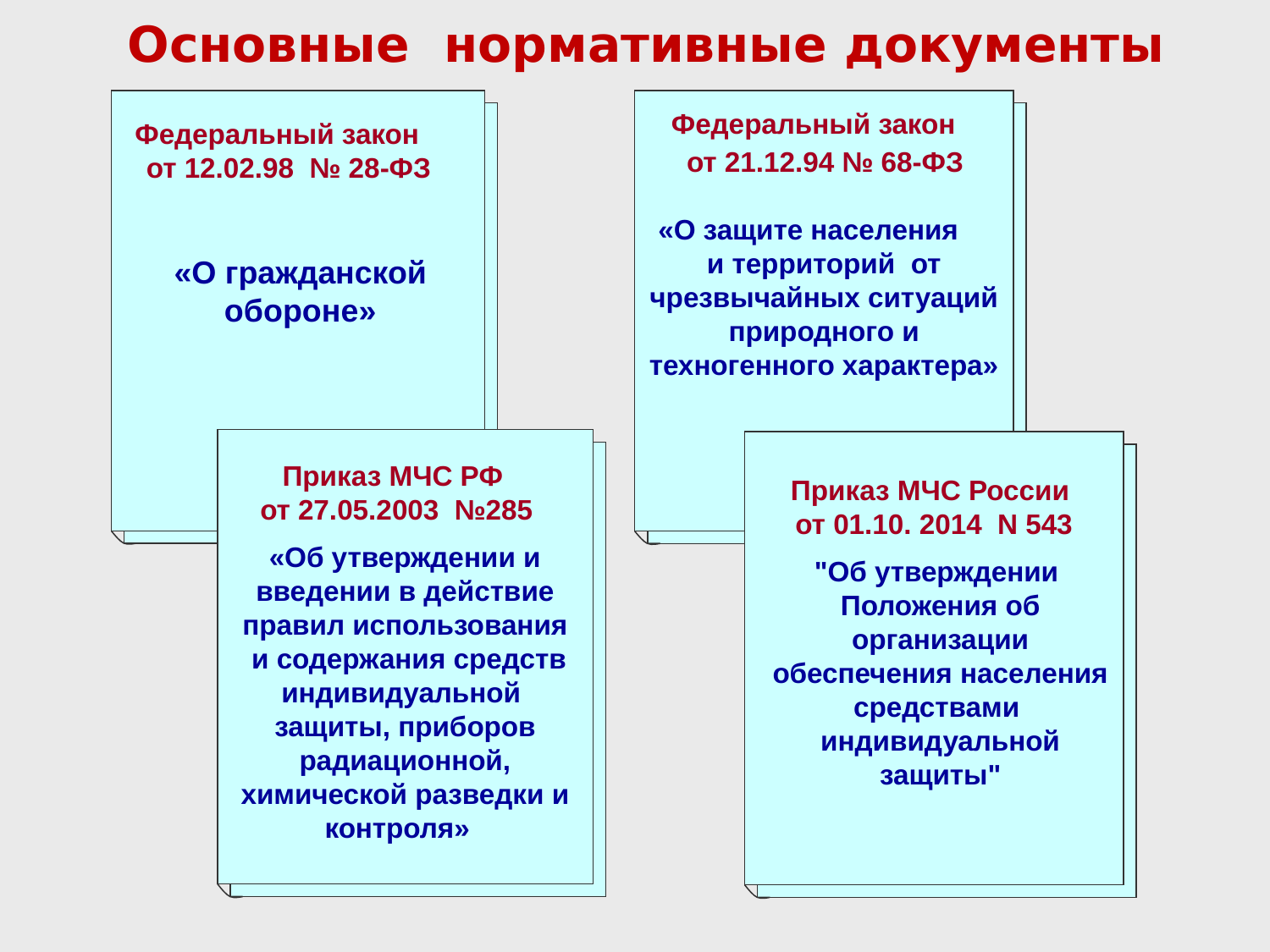

Основные  нормативные документы

Федеральный закон
от 21.12.94 № 68-ФЗ
Федеральный закон     от 12.02.98  № 28-ФЗ
«О защите населения     и территорий  от чрезвычайных ситуаций природного и техногенного характера»
«О гражданской обороне»

Приказ МЧС РФ
от 27.05.2003  №285
Приказ МЧС России
от 01.10. 2014  N 543
«Об утверждении и введении в действие
правил использования
 и содержания средств
индивидуальной
защиты, приборов радиационной,
химической разведки и контроля»
"Об утверждении
Положения об
 организации
обеспечения населения
средствами
индивидуальной защиты"